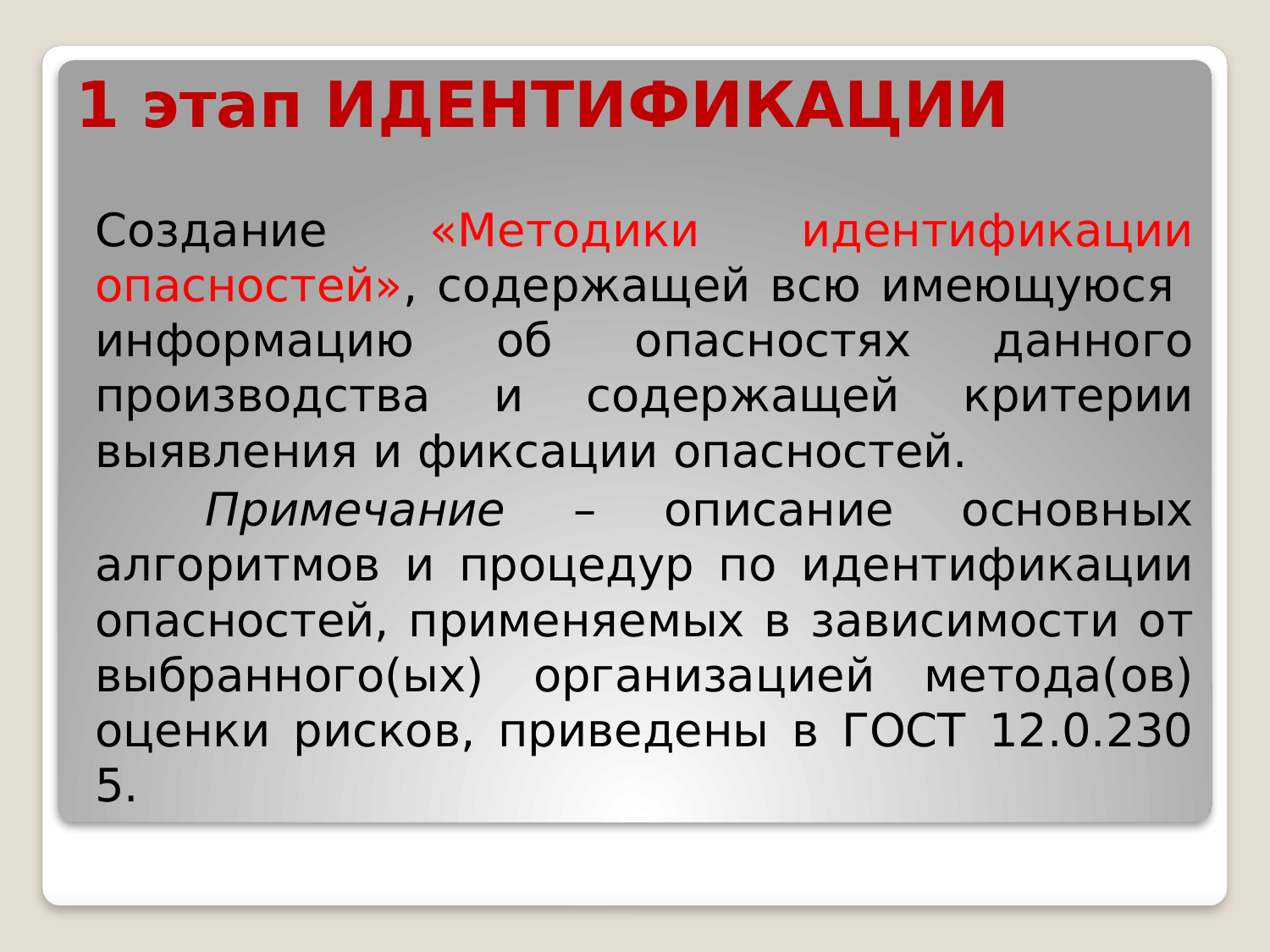

# 1 этап ИДЕНТИФИКАЦИИ

Создание «Методики идентификации опасностей», содержащей всю имеющуюся  информацию об опасностях данного производства и содержащей критерии выявления и фиксации опасностей.
	Примечание – описание основных алгоритмов и процедур по идентификации опасностей, применяемых в зависимости от выбранного(ых) организацией метода(ов) оценки рисков, приведены в ГОСТ 12.0.230 5.